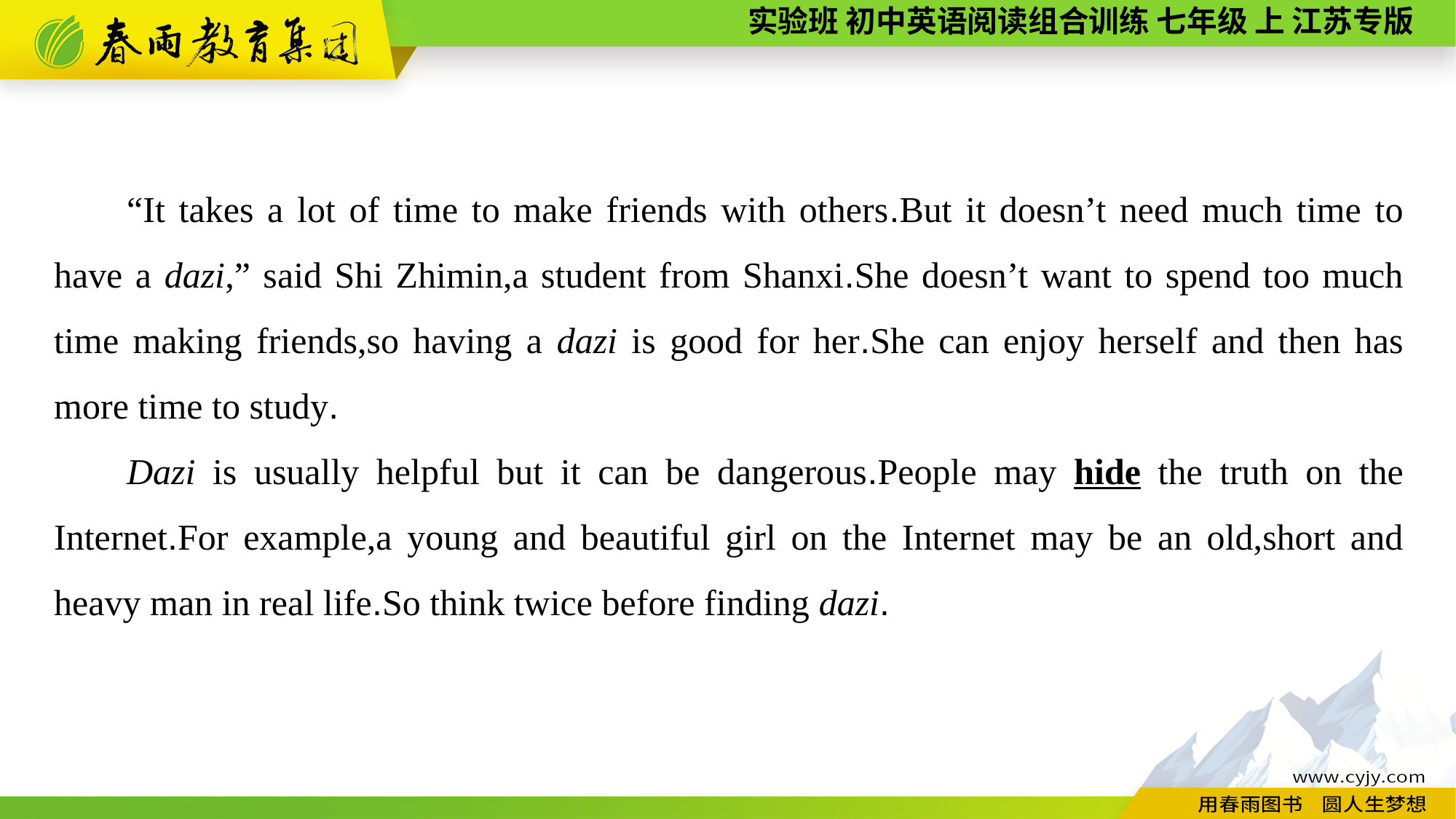

“It takes a lot of time to make friends with others.But it doesn’t need much time to have a dazi,” said Shi Zhimin,a student from Shanxi.She doesn’t want to spend too much time making friends,so having a dazi is good for her.She can enjoy herself and then has more time to study.
Dazi is usually helpful but it can be dangerous.People may hide the truth on the Internet.For example,a young and beautiful girl on the Internet may be an old,short and heavy man in real life.So think twice before finding dazi.